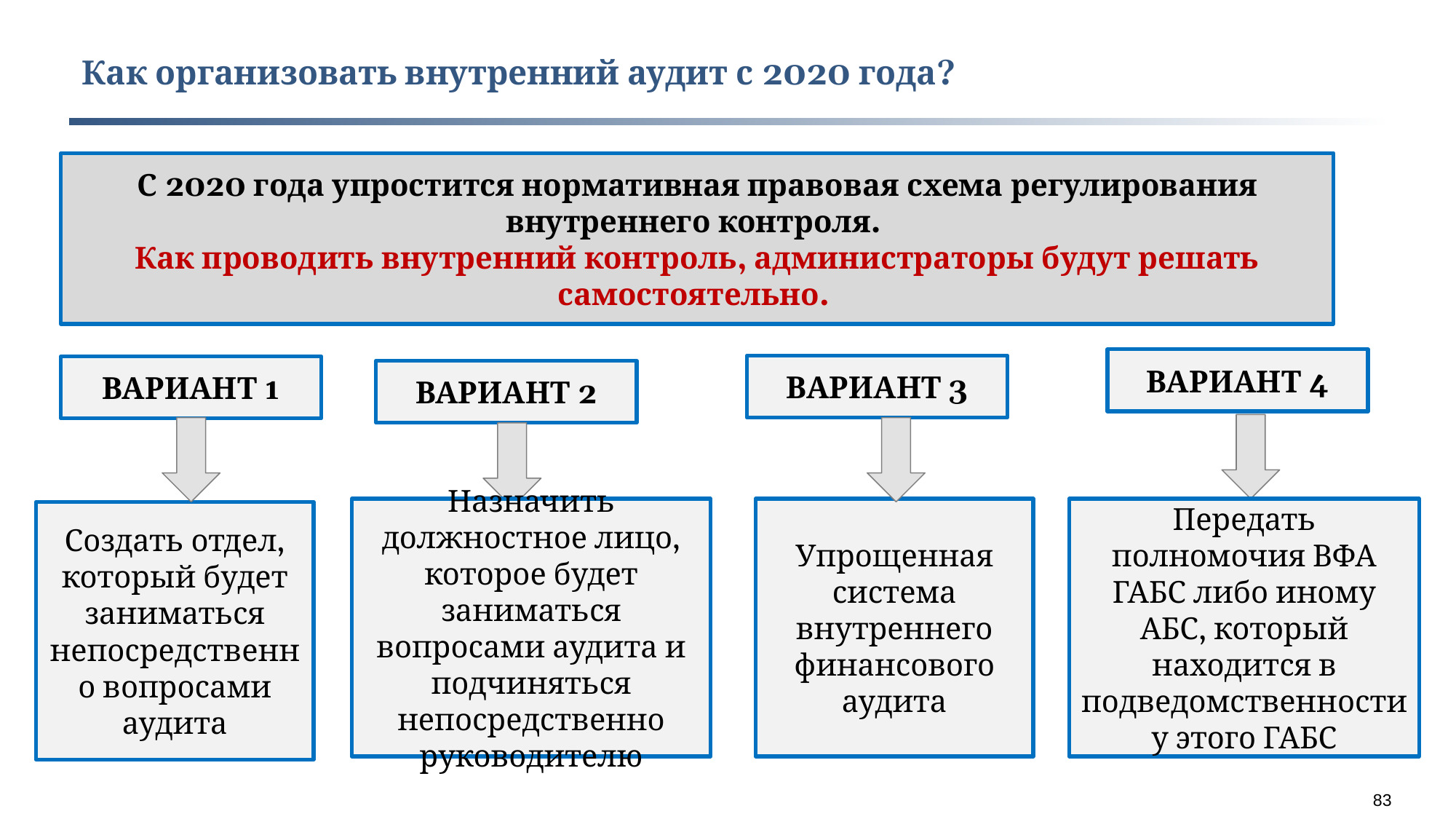

Как организовать внутренний аудит с 2020 года?
С 2020 года упростится нормативная правовая схема регулирования внутреннего контроля.
Как проводить внутренний контроль, администраторы будут решать самостоятельно.
ВАРИАНТ 4
ВАРИАНТ 3
ВАРИАНТ 1
ВАРИАНТ 2

Назначить должностное лицо, которое будет заниматься вопросами аудита и подчиняться непосредственно руководителю
Упрощенная система внутреннего финансового аудита
Передать полномочия ВФА ГАБС либо иному АБС, который находится в подведомственности у этого ГАБС
Создать отдел, который будет заниматься непосредственно вопросами аудита